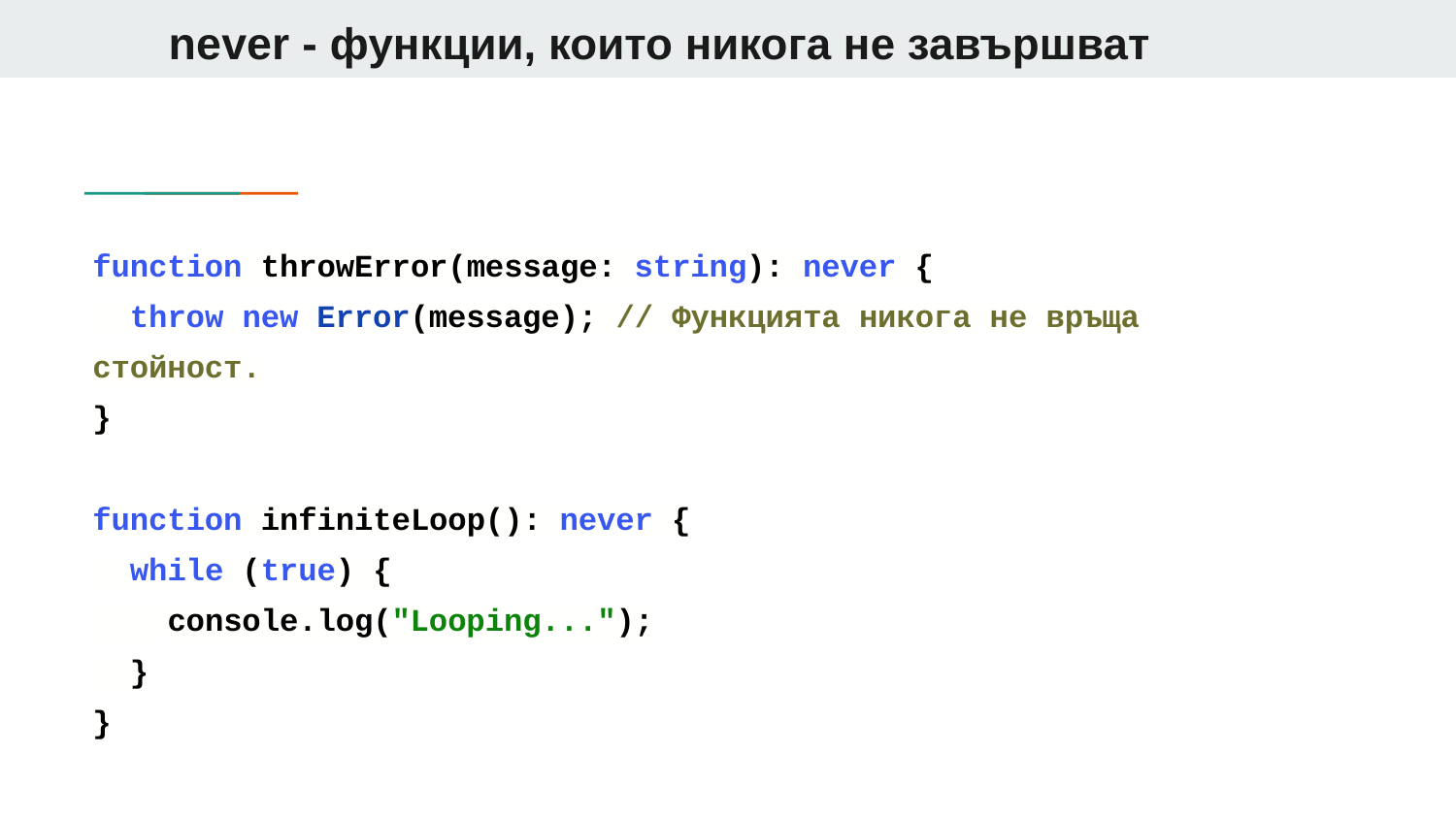

# never - функции, които никога не завършват
function throwError(message: string): never {
  throw new Error(message); // Функцията никога не връща стойност.
}

function infiniteLoop(): never {
  while (true) {
    console.log("Looping...");
  }
}